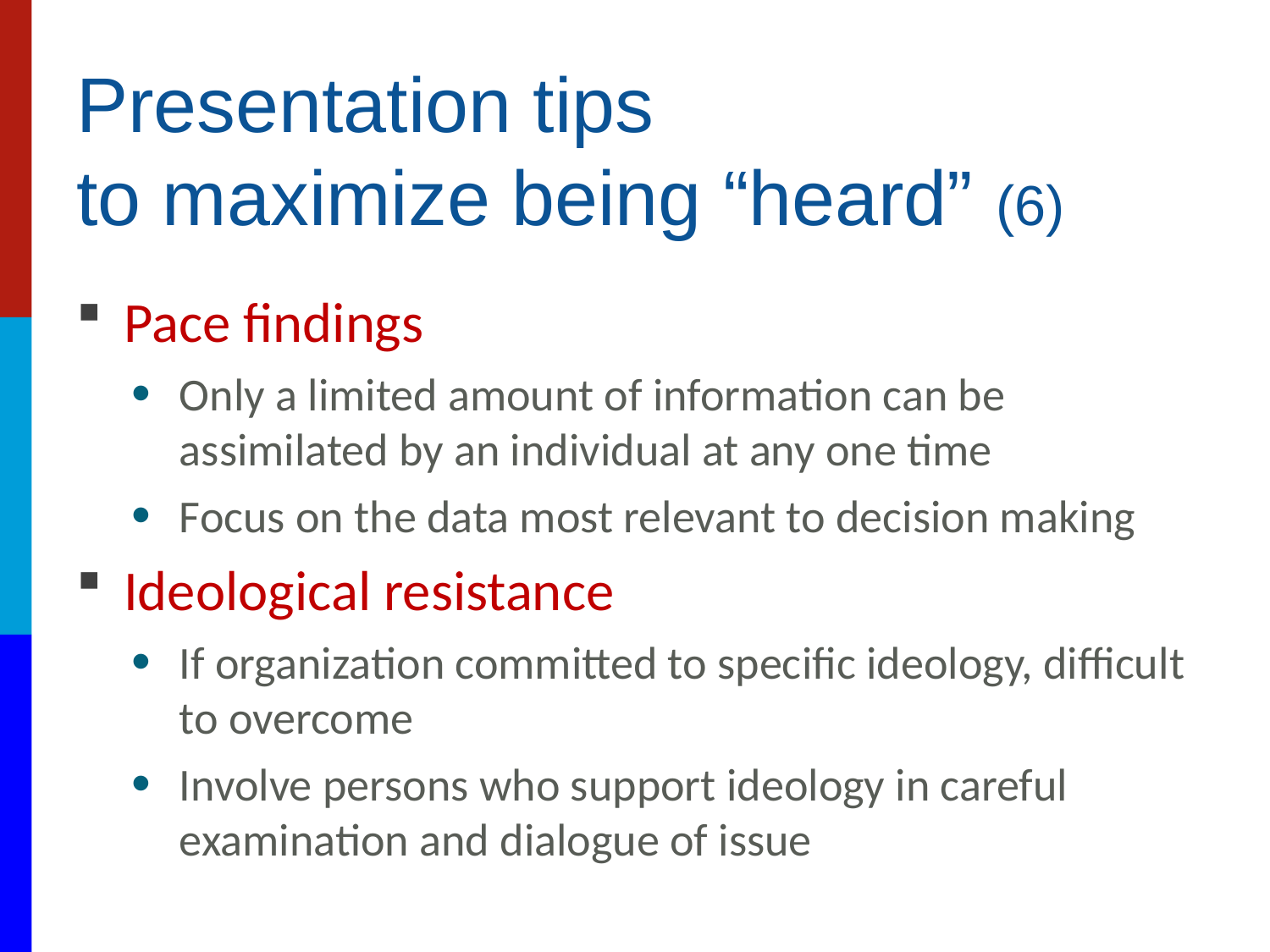

# Presentation tips to maximize being “heard” (6)
Pace findings
Only a limited amount of information can be assimilated by an individual at any one time
Focus on the data most relevant to decision making
Ideological resistance
If organization committed to specific ideology, difficult to overcome
Involve persons who support ideology in careful examination and dialogue of issue